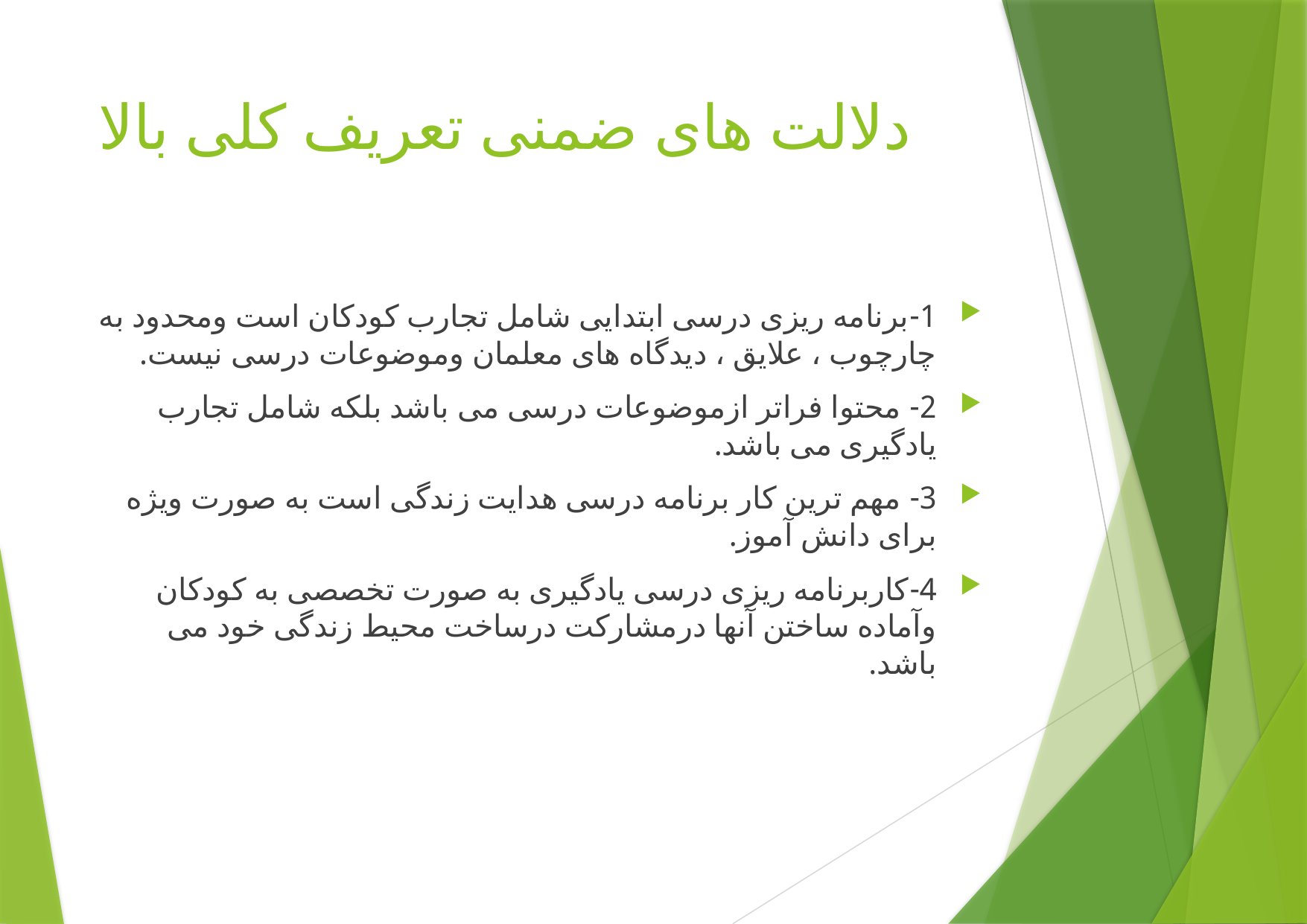

# دلالت های ضمنی تعریف کلی بالا
1-برنامه ریزی درسی ابتدایی شامل تجارب کودکان است ومحدود به چارچوب ، علایق ، دیدگاه های معلمان وموضوعات درسی نیست.
2- محتوا فراتر ازموضوعات درسی می باشد بلکه شامل تجارب یادگیری می باشد.
3- مهم ترین کار برنامه درسی هدایت زندگی است به صورت ویژه برای دانش آموز.
4-کاربرنامه ریزی درسی یادگیری به صورت تخصصی به کودکان وآماده ساختن آنها درمشارکت درساخت محیط زندگی خود می باشد.